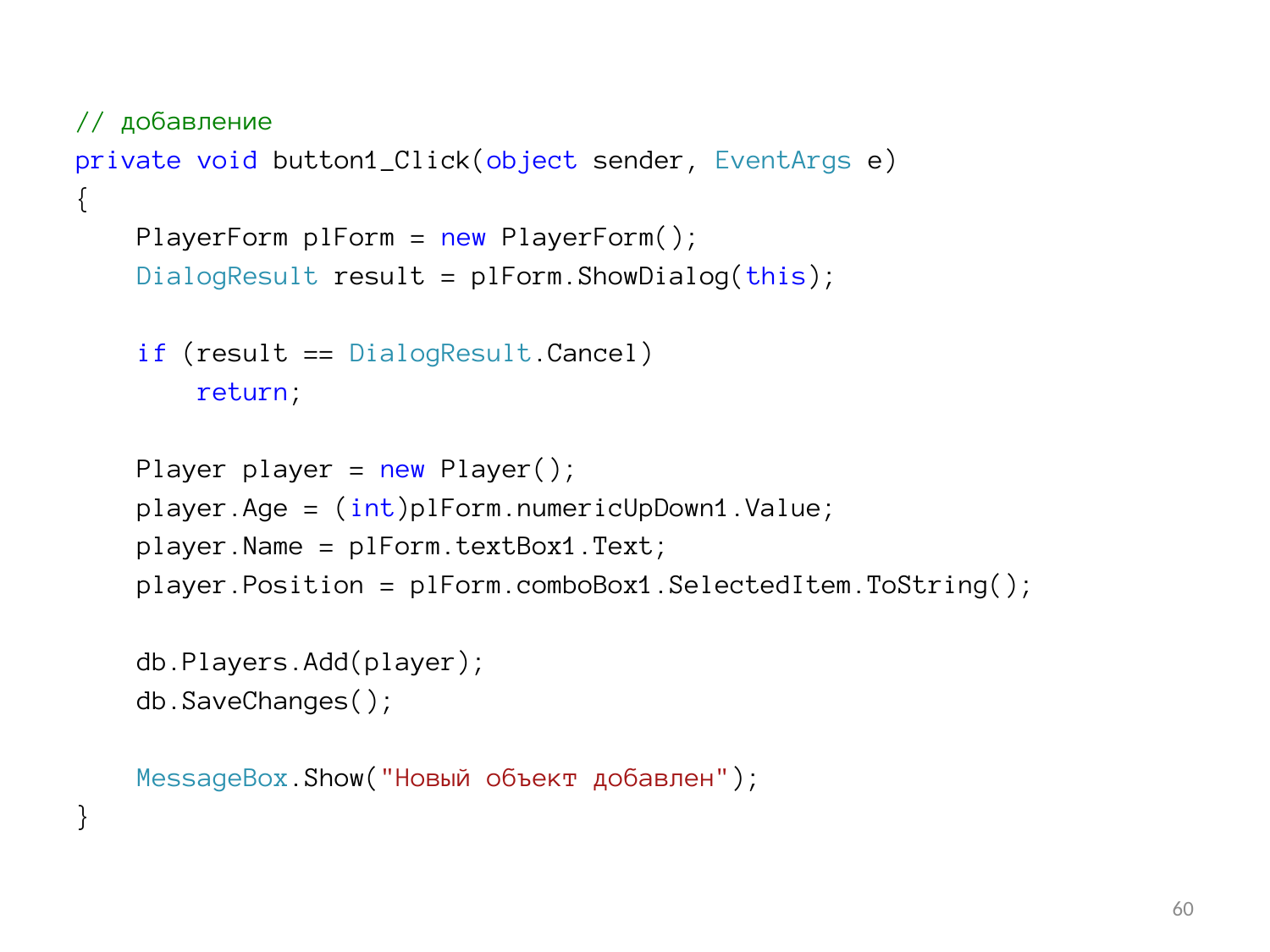

// добавление
private void button1_Click(object sender, EventArgs e)
{
    PlayerForm plForm = new PlayerForm();
    DialogResult result = plForm.ShowDialog(this);

    if (result == DialogResult.Cancel)
        return;

    Player player = new Player();
    player.Age = (int)plForm.numericUpDown1.Value;
    player.Name = plForm.textBox1.Text;
    player.Position = plForm.comboBox1.SelectedItem.ToString();

    db.Players.Add(player);
    db.SaveChanges();

    MessageBox.Show("Новый объект добавлен");
}

60